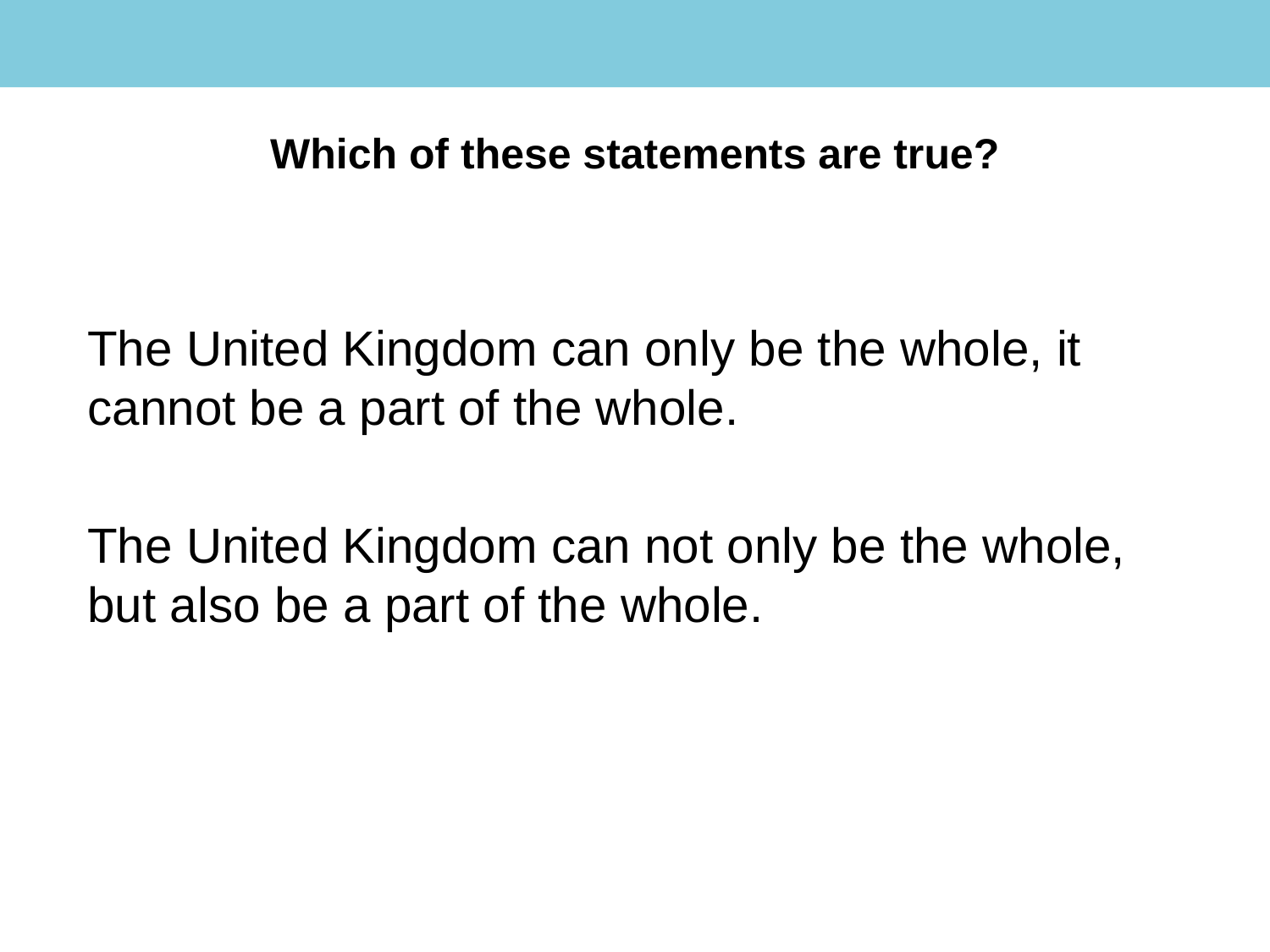

# Which of these statements are true?
The United Kingdom can only be the whole, it cannot be a part of the whole.

The United Kingdom can not only be the whole, but also be a part of the whole.